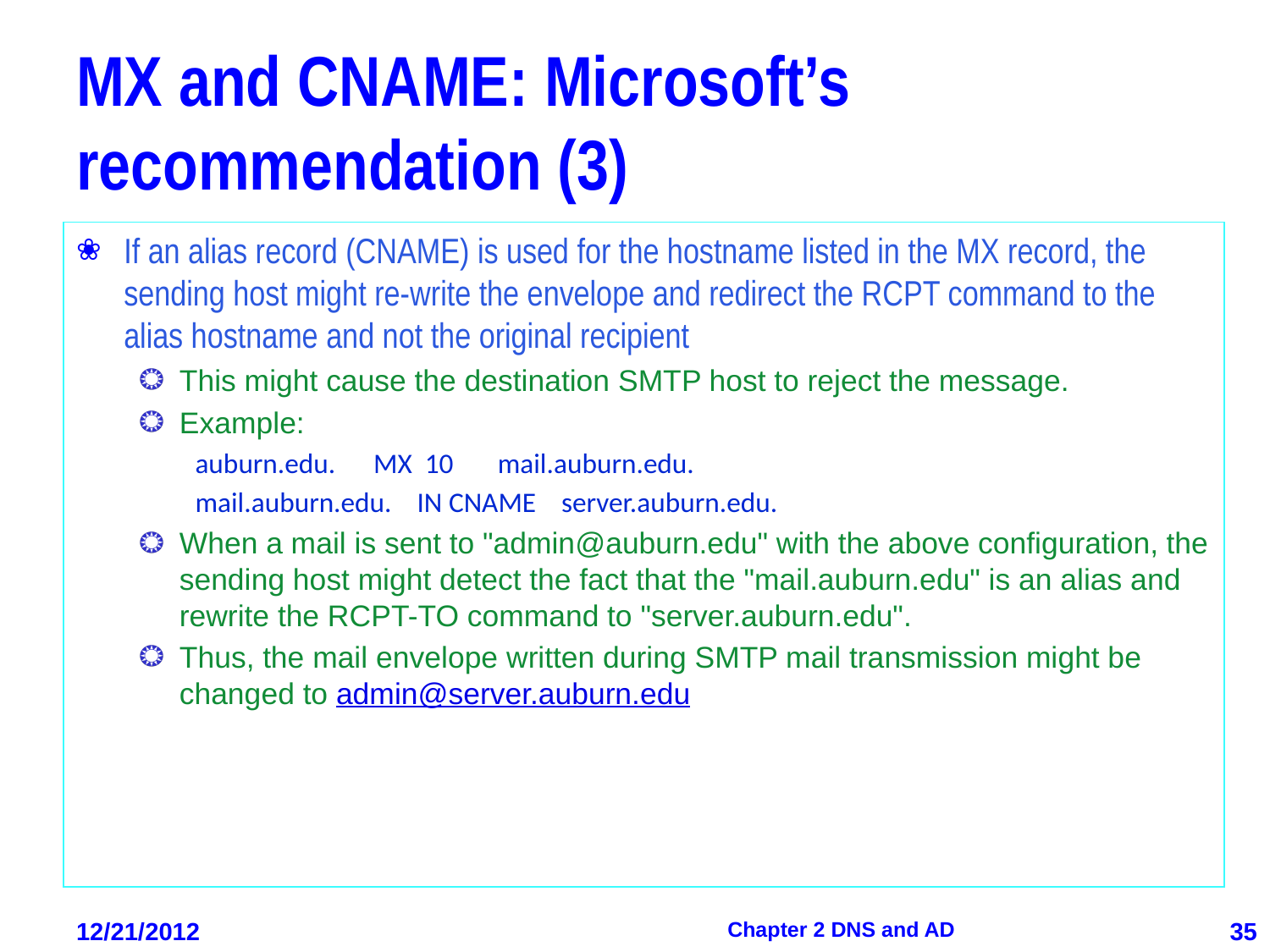

# MX and CNAME: Microsoft’s recommendation (3)
If an alias record (CNAME) is used for the hostname listed in the MX record, the sending host might re-write the envelope and redirect the RCPT command to the alias hostname and not the original recipient
This might cause the destination SMTP host to reject the message.
Example:
auburn.edu.      MX  10       mail.auburn.edu.
mail.auburn.edu.    IN CNAME    server.auburn.edu.
When a mail is sent to "admin@auburn.edu" with the above configuration, the sending host might detect the fact that the "mail.auburn.edu" is an alias and rewrite the RCPT-TO command to "server.auburn.edu".
Thus, the mail envelope written during SMTP mail transmission might be changed to admin@server.auburn.edu
12/21/2012
Chapter 2 DNS and AD
35